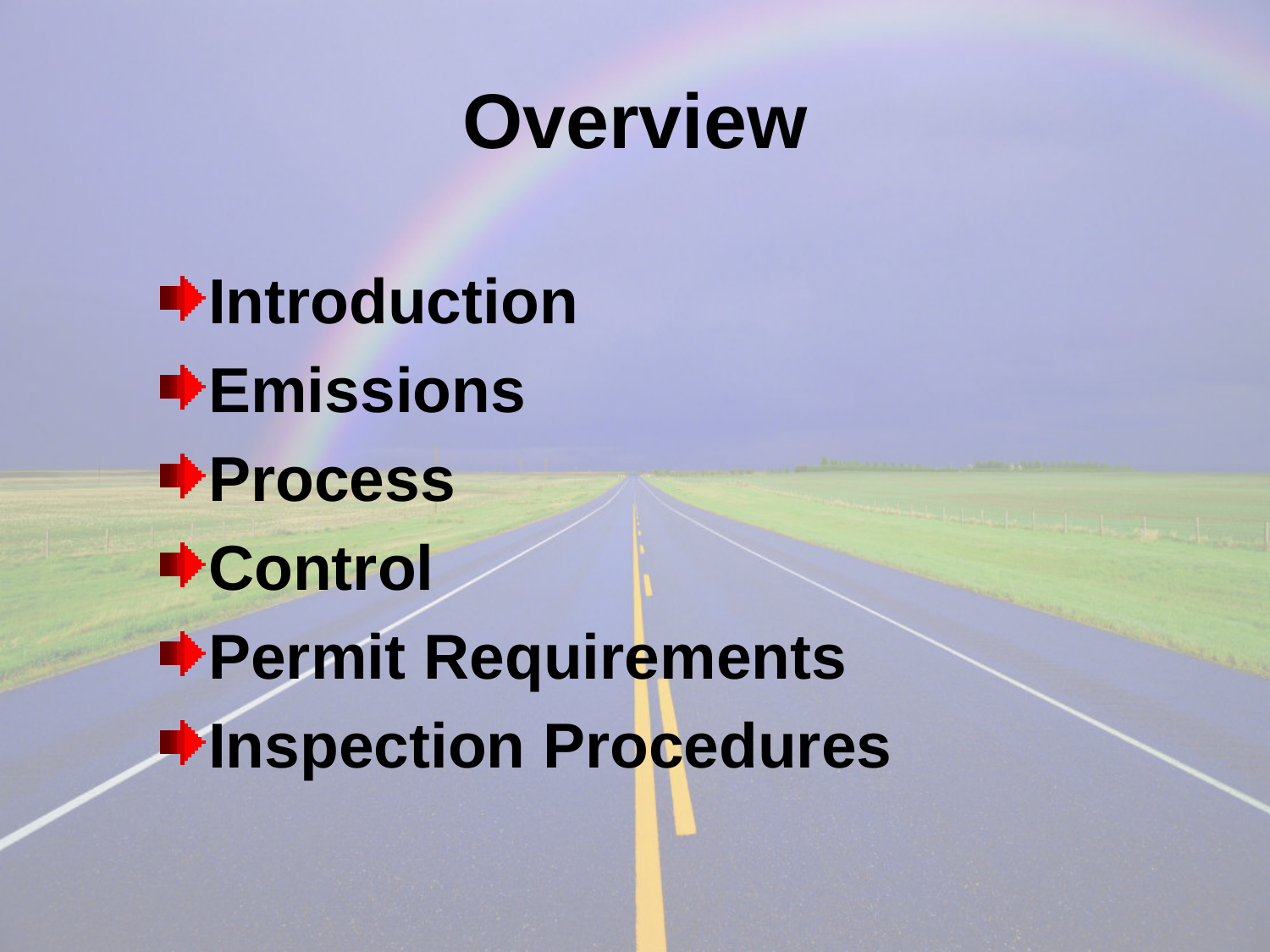

# Overview
Introduction
Emissions
Process
Control
Permit Requirements
Inspection Procedures